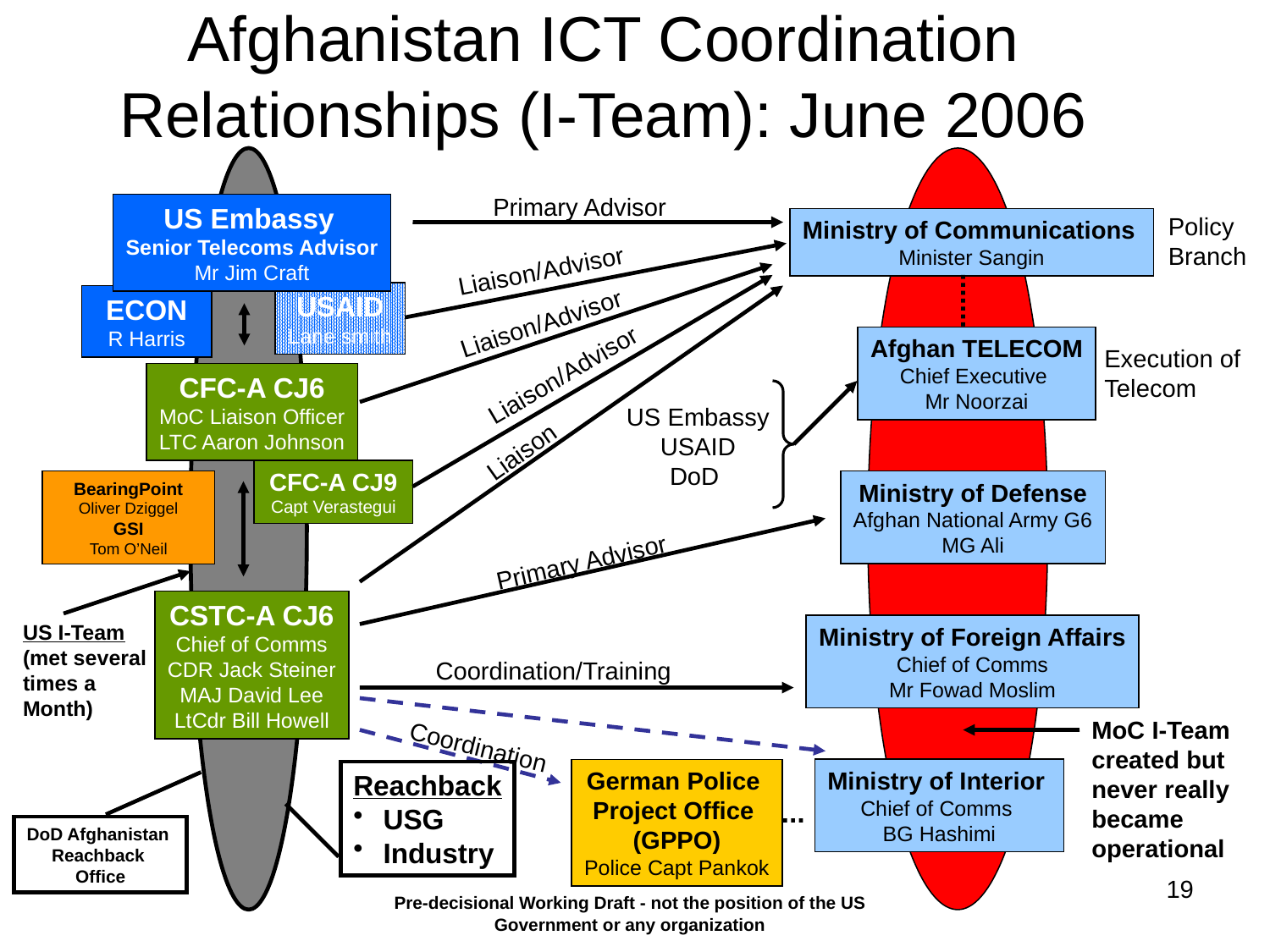

# Afghanistan ICT Coordination Relationships (I-Team): June 2006

Primary Advisor
US Embassy
Senior Telecoms Advisor
Mr Jim Craft
Policy
Branch
Ministry of Communications
Minister Sangin

Liaison/Advisor

USAID
Lane smith
ECON
R Harris

Liaison/Advisor

Afghan TELECOM
Chief Executive
Mr Noorzai
Execution of
Telecom
Liaison/Advisor
CFC-A CJ6
MoC Liaison Officer
LTC Aaron Johnson

US Embassy
USAID
DoD
Liaison
CFC-A CJ9
Capt Verastegui
BearingPoint
Oliver Dziggel
GSI
Tom O’Neil
Ministry of Defense
Afghan National Army G6
MG Ali

Primary Advisor

CSTC-A CJ6
Chief of Comms
CDR Jack Steiner
MAJ David Lee
LtCdr Bill Howell
US I-Team
(met several
times a
Month)
Ministry of Foreign Affairs
Chief of Comms
Mr Fowad Moslim
Coordination/Training

MoC I-Team
created but
never really
became
operational
Coordination

Ministry of Interior
Chief of Comms
BG Hashimi
German Police
Project Office
(GPPO)
Police Capt Pankok
Reachback
USG
Industry

DoD Afghanistan
Reachback
Office

19